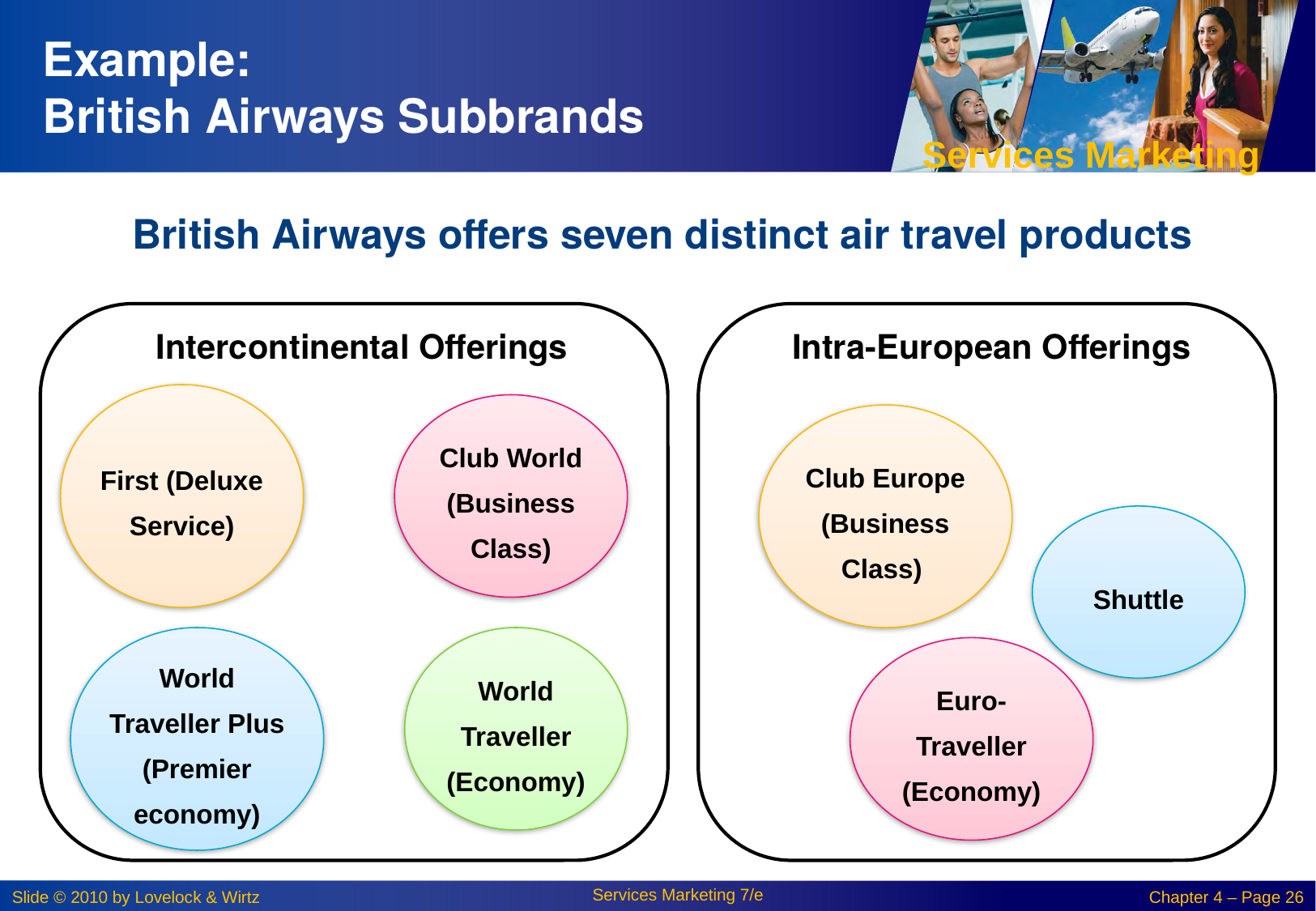

# Example: British Airways Subbrands
British Airways offers seven distinct air travel products

Intercontinental Offerings

Intra-European Offerings
First (Deluxe Service)
Club World (Business Class)
Club Europe (Business Class)

Shuttle
World Traveller Plus (Premier economy)
World Traveller (Economy)
Euro-Traveller (Economy)